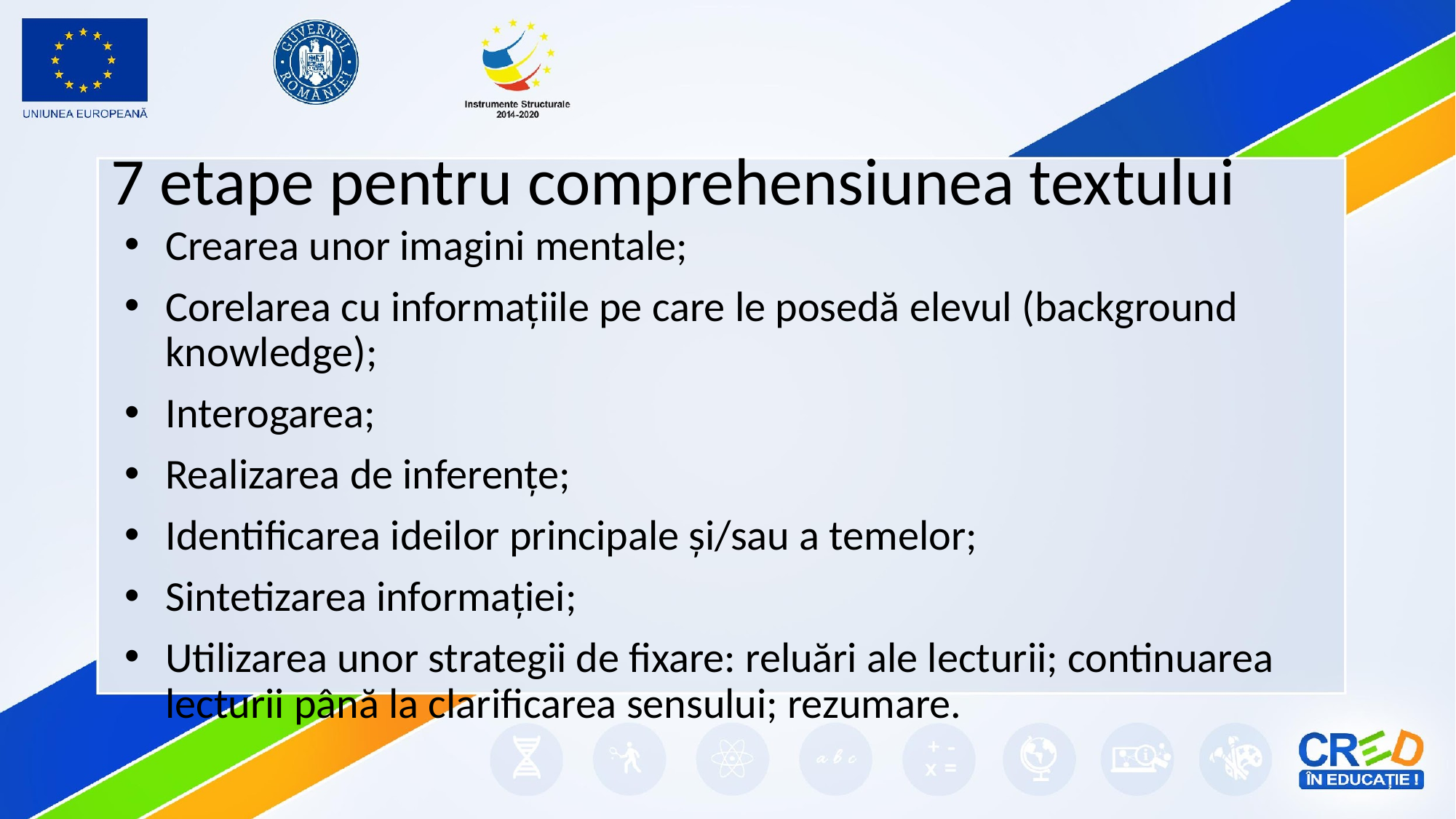

# 7 etape pentru comprehensiunea textului
Crearea unor imagini mentale;
Corelarea cu informațiile pe care le posedă elevul (background knowledge);
Interogarea;
Realizarea de inferențe;
Identificarea ideilor principale și/sau a temelor;
Sintetizarea informației;
Utilizarea unor strategii de fixare: reluări ale lecturii; continuarea lecturii până la clarificarea sensului; rezumare.